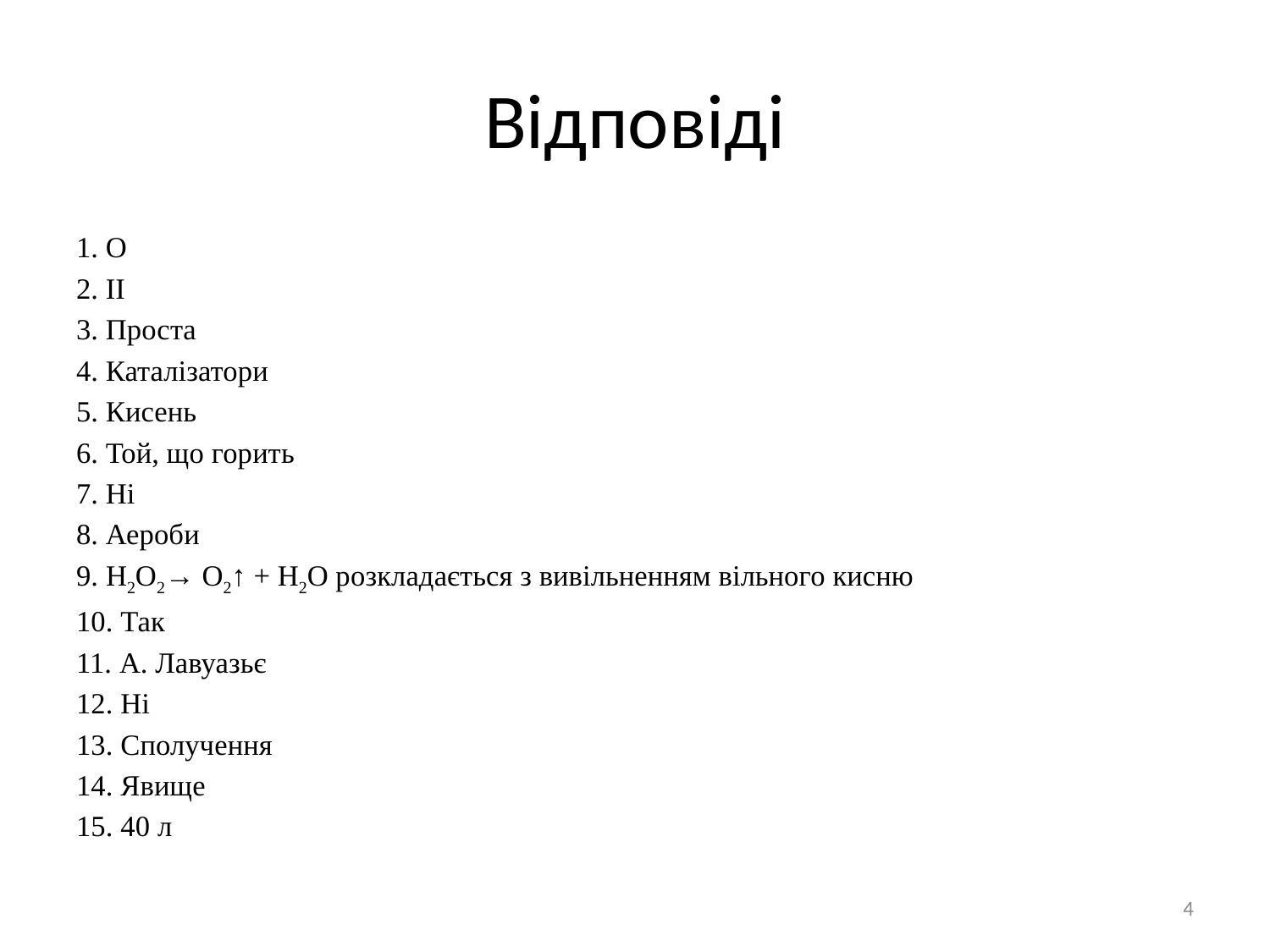

# Відповіді
1. О
2. ІІ
3. Проста
4. Каталізатори
5. Кисень
6. Той, що горить
7. Ні
8. Аероби
9. H2O2→ О2↑ + H2O розкладається з вивільненням вільного кисню
10. Так
11. А. Лавуазьє
12. Ні
13. Сполучення
14. Явище
15. 40 л

4